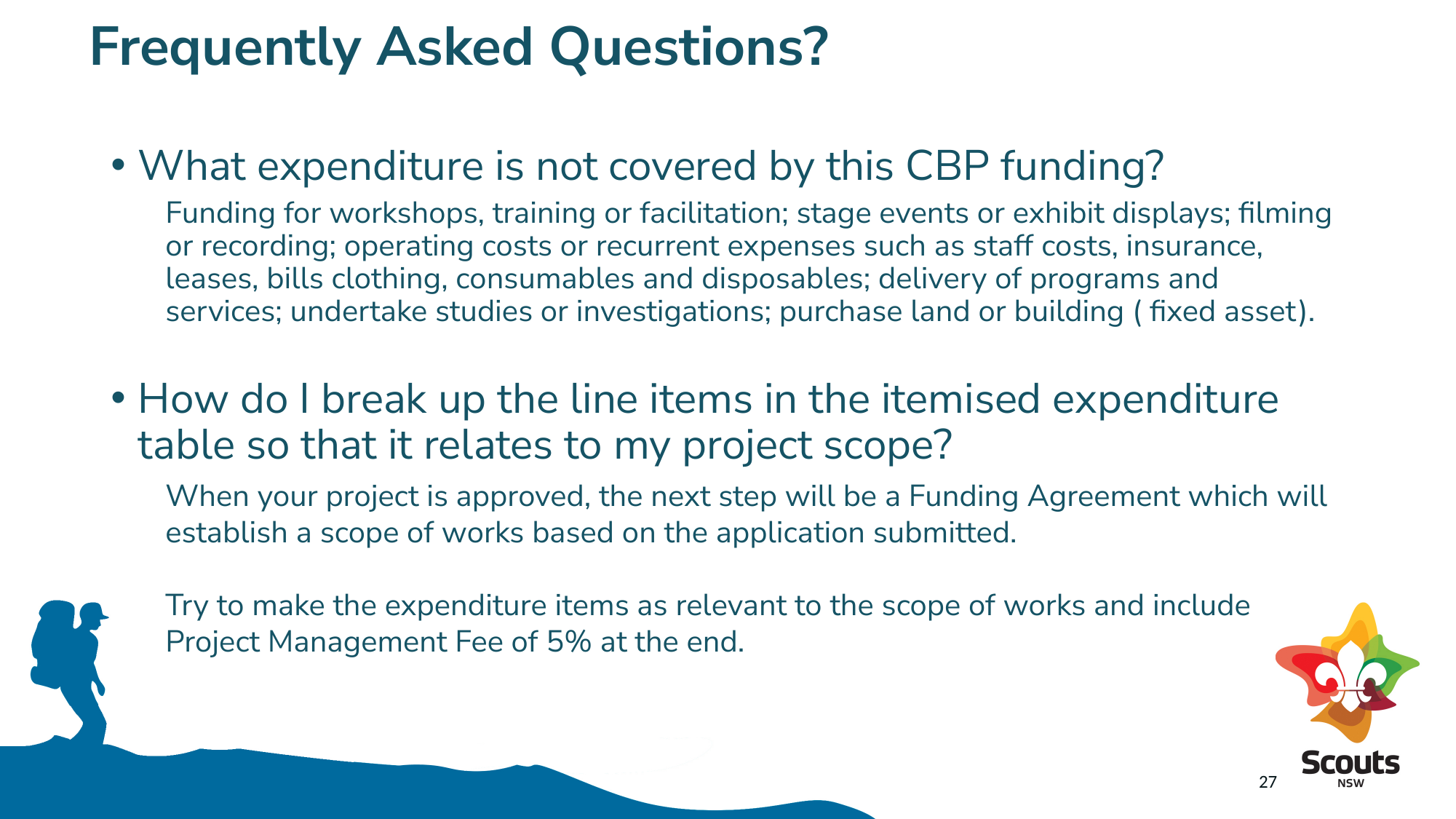

# Frequently Asked Questions?
What expenditure is not covered by this CBP funding?
Funding for workshops, training or facilitation; stage events or exhibit displays; filming or recording; operating costs or recurrent expenses such as staff costs, insurance, leases, bills clothing, consumables and disposables; delivery of programs and services; undertake studies or investigations; purchase land or building ( fixed asset).

How do I break up the line items in the itemised expenditure table so that it relates to my project scope?
When your project is approved, the next step will be a Funding Agreement which will establish a scope of works based on the application submitted.
Try to make the expenditure items as relevant to the scope of works and include Project Management Fee of 5% at the end.

27